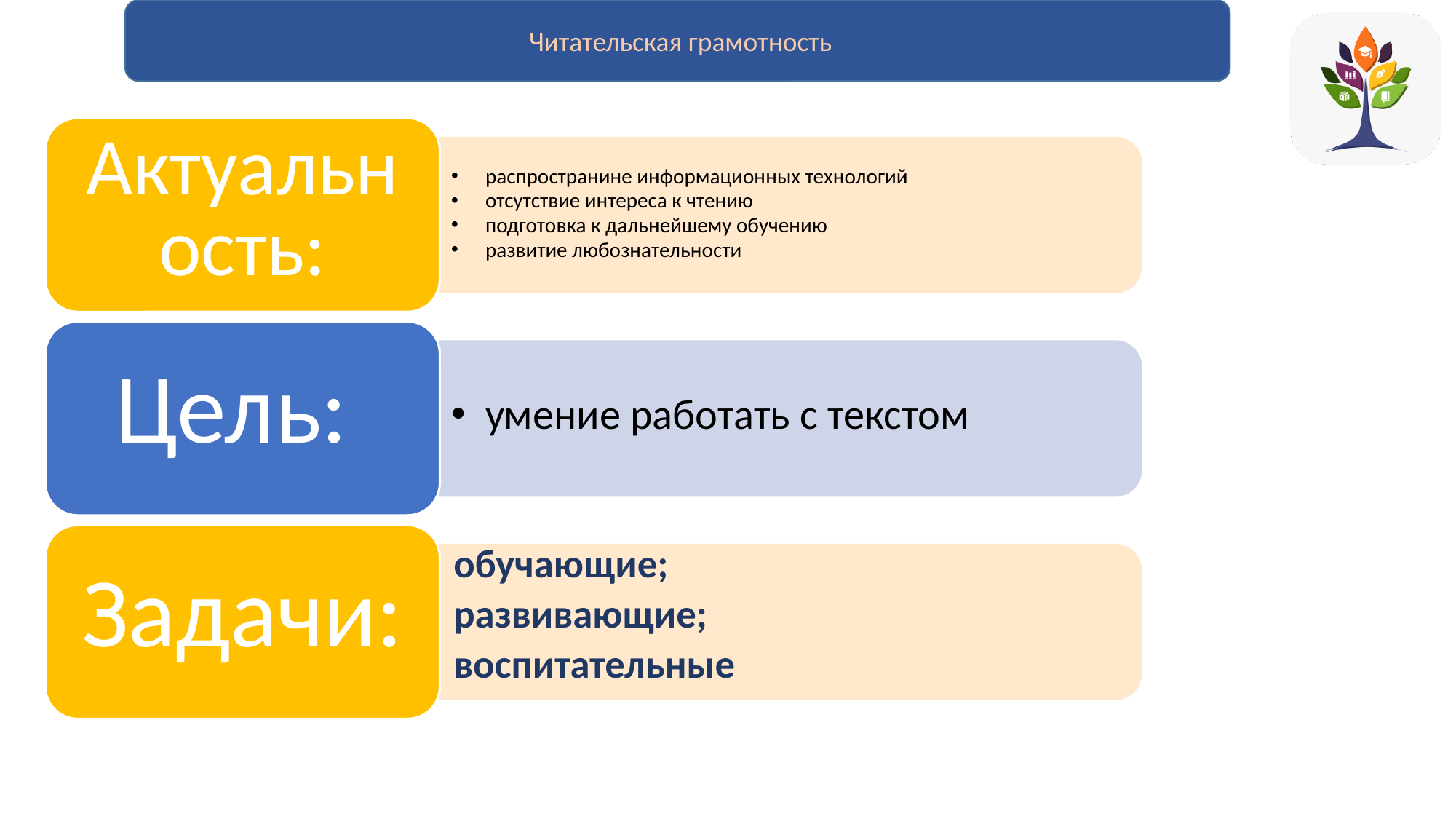

Читательская грамотность
Заголов
Актуальность:
распространине информационных технологий
отсутствие интереса к чтению
подготовка к дальнейшему обучению
развитие любознательности
Цель:
умение работать с текстом
Задачи:

обучающие;
развивающие;
воспитательные